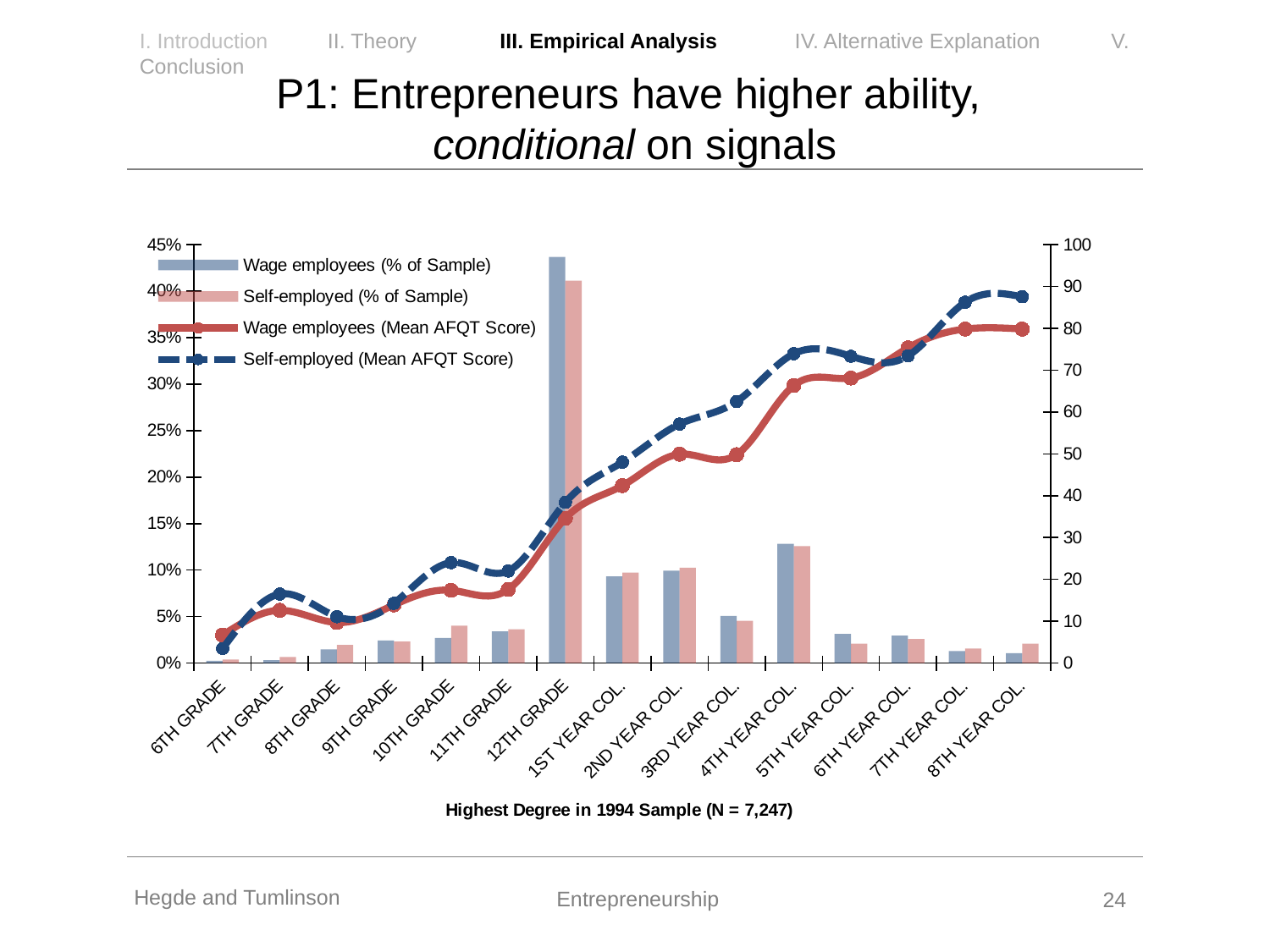

I. Introduction          II. Theory              III. Empirical Analysis             IV. Alternative Explanation            V. Conclusion
# P1: Entrepreneurs have higher ability, conditional on signals

### Chart

| Category | Wage employees (% of Sample) | Self-employed (% of Sample) | Wage employees (Mean AFQT Score) | Self-employed (Mean AFQT Score) |
|---|---|---|---|---|
| 6TH GRADE | 0.0025 | 0.0039000000000000003 | 6.7 | 3.5 |
| 7TH GRADE | 0.0031 | 0.006500000000000001 | 12.6 | 16.5 |
| 8TH GRADE | 0.0148 | 0.0195 | 9.7 | 11.1 |
| 9TH GRADE | 0.024399999999999998 | 0.0233 | 13.9 | 14.3 |
| 10TH GRADE | 0.0271 | 0.04019999999999999 | 17.4 | 24.0 |
| 11TH GRADE | 0.0342 | 0.0363 | 17.6 | 22.0 |
| 12TH GRADE | 0.4365 | 0.41119999999999995 | 34.6 | 38.4 |
| 1ST YEAR COL. | 0.0932 | 0.0973 | 42.4 | 48.0 |
| 2ND YEAR COL. | 0.0993 | 0.1025 | 49.9 | 57.1 |
| 3RD YEAR COL. | 0.0506 | 0.0454 | 49.8 | 62.5 |
| 4TH YEAR COL. | 0.1283 | 0.1258 | 66.3 | 73.9 |
| 5TH YEAR COL. | 0.0313 | 0.0208 | 68.1 | 73.3 |
| 6TH YEAR COL. | 0.0296 | 0.0259 | 75.3 | 73.4 |
| 7TH YEAR COL. | 0.0129 | 0.015600000000000001 | 79.8 | 86.2 |
| 8TH YEAR COL. | 0.010700000000000001 | 0.0208 | 79.8 | 87.5 |
24
Hegde and Tumlinson
Entrepreneurship